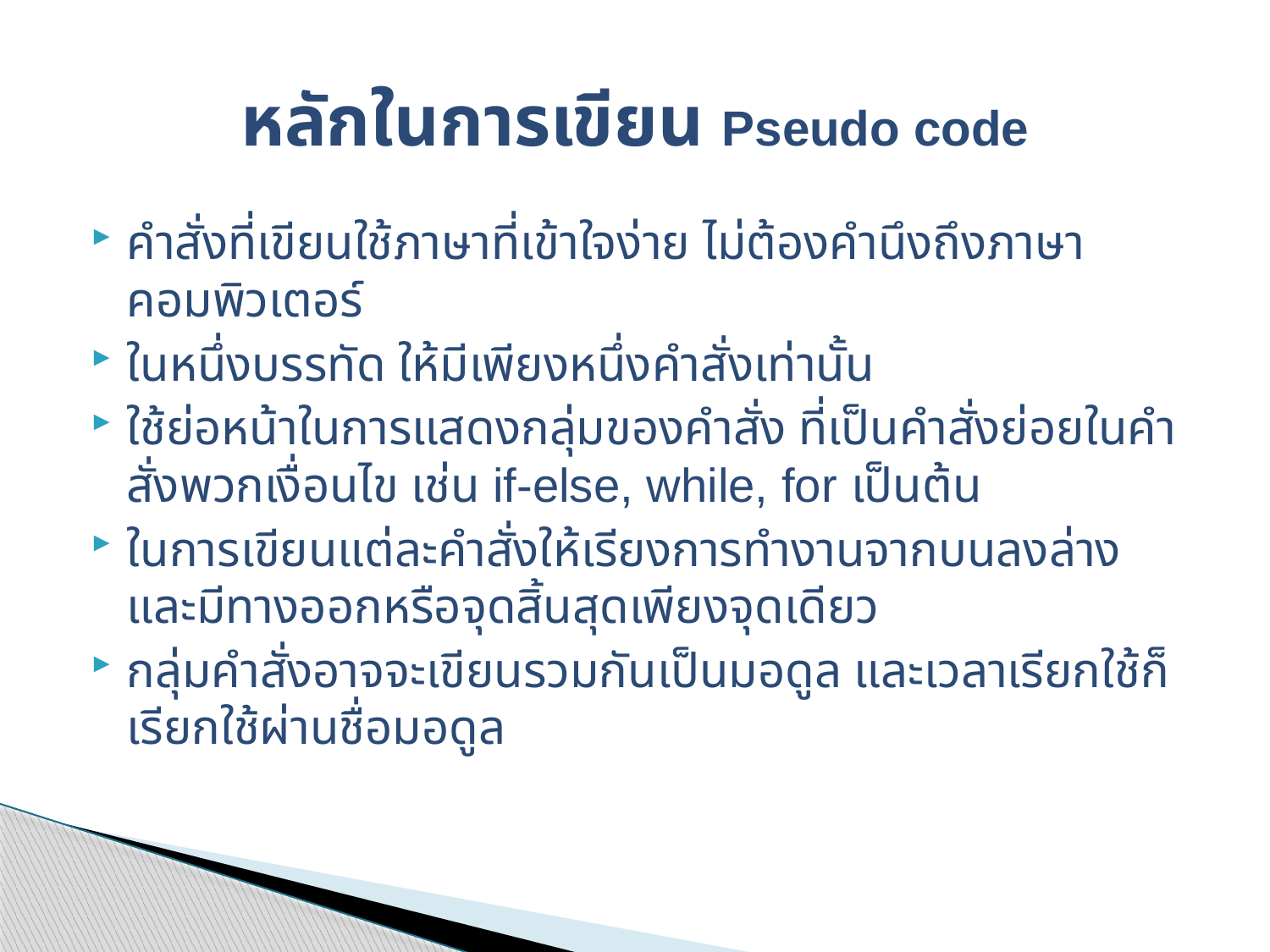

# หลักในการเขียน Pseudo code
คำสั่งที่เขียนใช้ภาษาที่เข้าใจง่าย ไม่ต้องคำนึงถึงภาษาคอมพิวเตอร์
ในหนึ่งบรรทัด ให้มีเพียงหนึ่งคำสั่งเท่านั้น
ใช้ย่อหน้าในการแสดงกลุ่มของคำสั่ง ที่เป็นคำสั่งย่อยในคำสั่งพวกเงื่อนไข เช่น if-else, while, for เป็นต้น
ในการเขียนแต่ละคำสั่งให้เรียงการทำงานจากบนลงล่าง และมีทางออกหรือจุดสิ้นสุดเพียงจุดเดียว
กลุ่มคำสั่งอาจจะเขียนรวมกันเป็นมอดูล และเวลาเรียกใช้ก็เรียกใช้ผ่านชื่อมอดูล